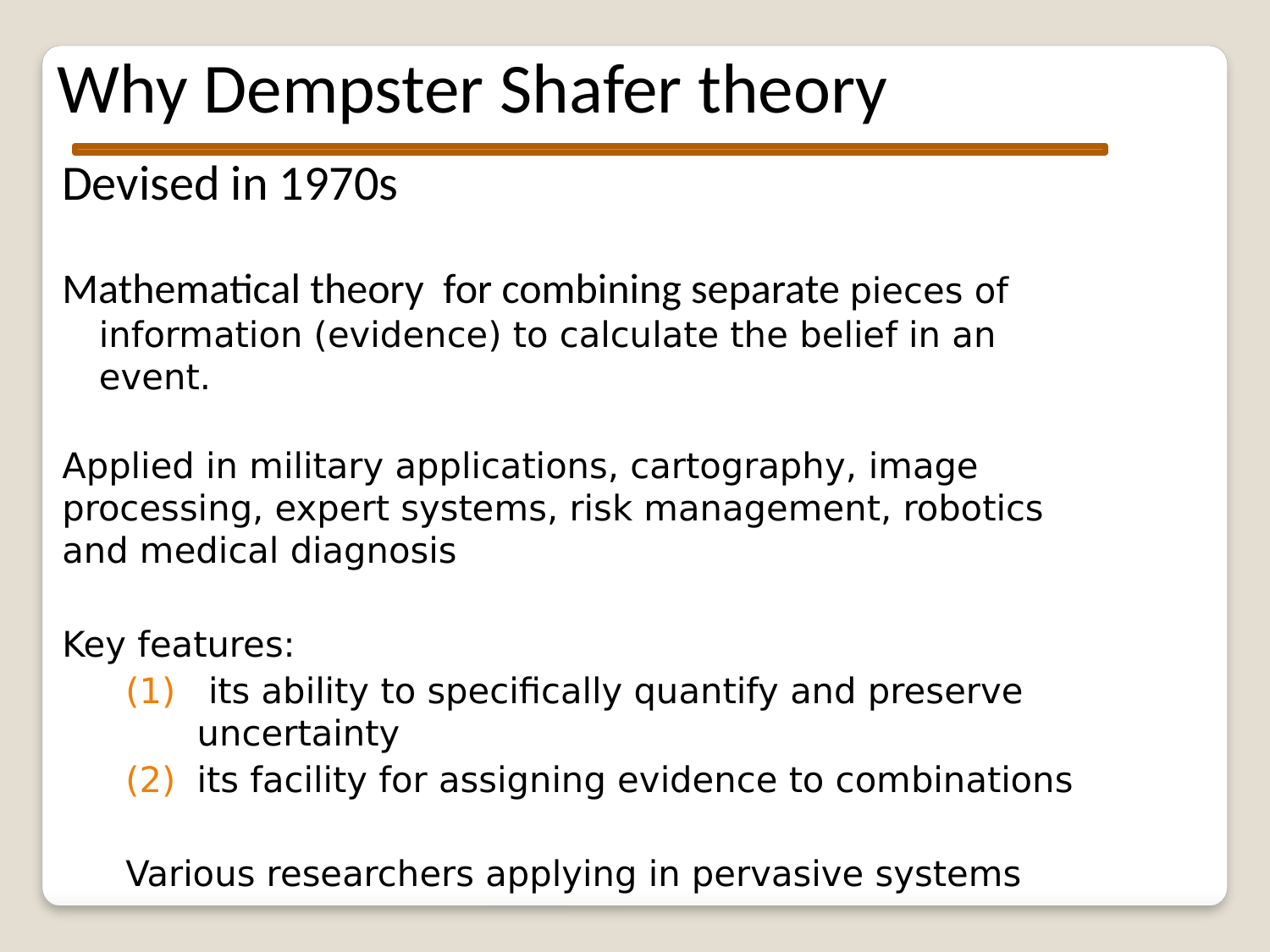

Why Dempster Shafer theory
Devised in 1970s

Mathematical theory  for combining separate pieces of information (evidence) to calculate the belief in an event.

Applied in military applications, cartography, image processing, expert systems, risk management, robotics and medical diagnosis

Key features:
 its ability to specifically quantify and preserve uncertainty
its facility for assigning evidence to combinations

Various researchers applying in pervasive systems